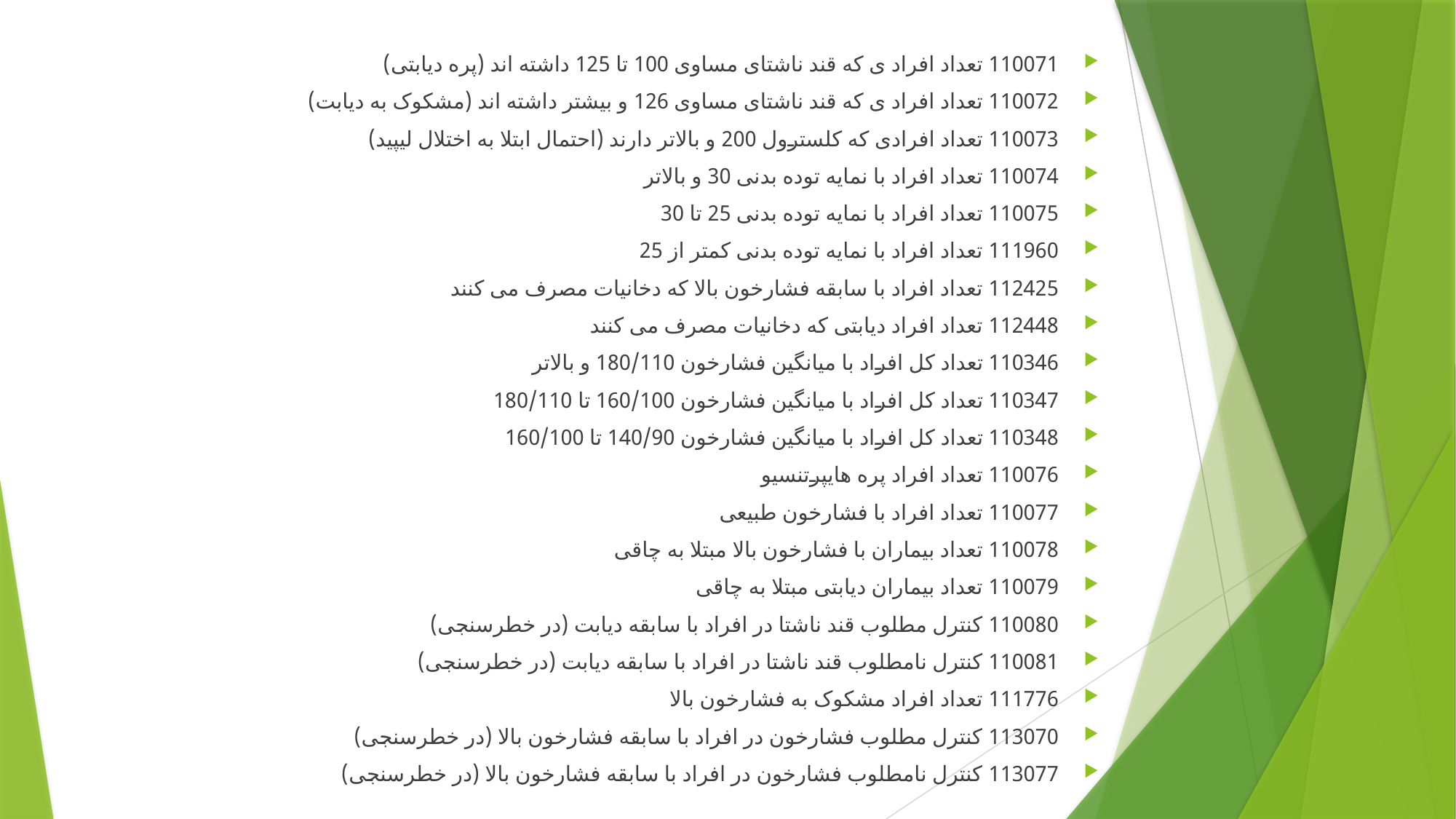

110071 تعداد افراد ی که قند ناشتای مساوی 100 تا 125 داشته اند (پره دیابتی)
110072 تعداد افراد ی که قند ناشتای مساوی 126 و بیشتر داشته اند (مشکوک به دیابت)
110073 تعداد افرادی که کلسترول 200 و بالاتر دارند (احتمال ابتلا به اختلال لیپید)
110074 تعداد افراد با نمایه توده بدنی 30 و بالاتر
110075 تعداد افراد با نمایه توده بدنی 25 تا 30
111960 تعداد افراد با نمایه توده بدنی کمتر از 25
112425 تعداد افراد با سابقه فشارخون بالا که دخانیات مصرف می کنند
112448 تعداد افراد دیابتی که دخانیات مصرف می کنند
110346 تعداد کل افراد با میانگین فشارخون 180/110 و بالاتر
110347 تعداد کل افراد با میانگین فشارخون 160/100 تا 180/110
110348 تعداد کل افراد با میانگین فشارخون 140/90 تا 160/100
110076 تعداد افراد پره هایپرتنسیو
110077 تعداد افراد با فشارخون طبیعی
110078 تعداد بیماران با فشارخون بالا مبتلا به چاقی
110079 تعداد بیماران دیابتی مبتلا به چاقی
110080 کنترل مطلوب قند ناشتا در افراد با سابقه دیابت (در خطرسنجی)
110081 کنترل نامطلوب قند ناشتا در افراد با سابقه دیابت (در خطرسنجی)
111776 تعداد افراد مشکوک به فشارخون بالا
113070 کنترل مطلوب فشارخون در افراد با سابقه فشارخون بالا (در خطرسنجی)
113077 کنترل نامطلوب فشارخون در افراد با سابقه فشارخون بالا (در خطرسنجی)